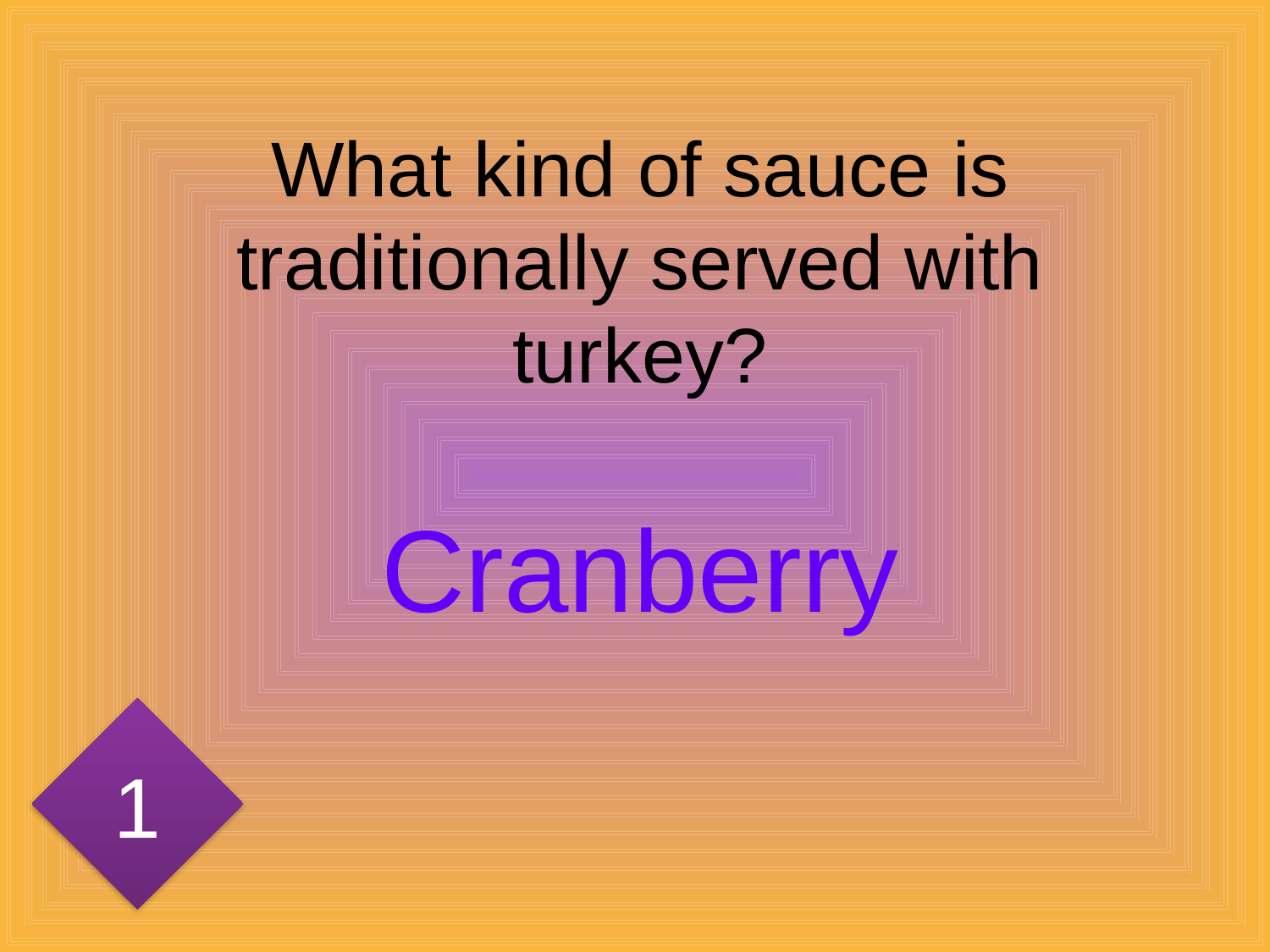

# What kind of sauce is traditionally served with turkey?
Cranberry
1